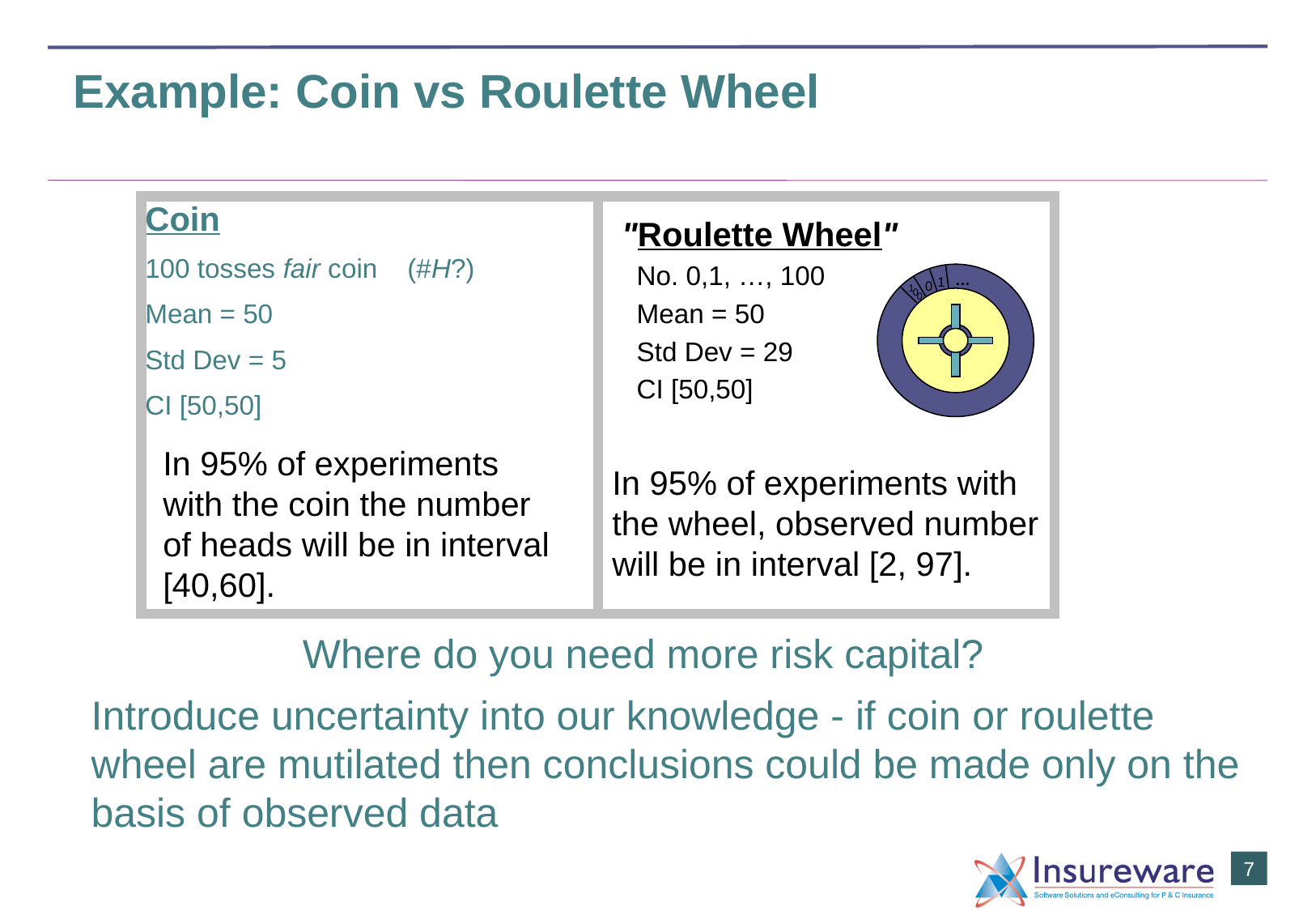

# Example: Coin vs Roulette Wheel

Coin
100 tosses fair coin    (#H?)
Mean = 50
Std Dev = 5
CI [50,50]

"Roulette Wheel"
  No. 0,1, …, 100
  Mean = 50
  Std Dev = 29
  CI [50,50]

…

1
0
1
0
0
In 95% of experiments with the coin the number of heads will be in interval [40,60].
In 95% of experiments with the wheel, observed number will be in interval [2, 97].
Where do you need more risk capital?
	Introduce uncertainty into our knowledge - if coin or roulette wheel are mutilated then conclusions could be made only on the basis of observed data
7